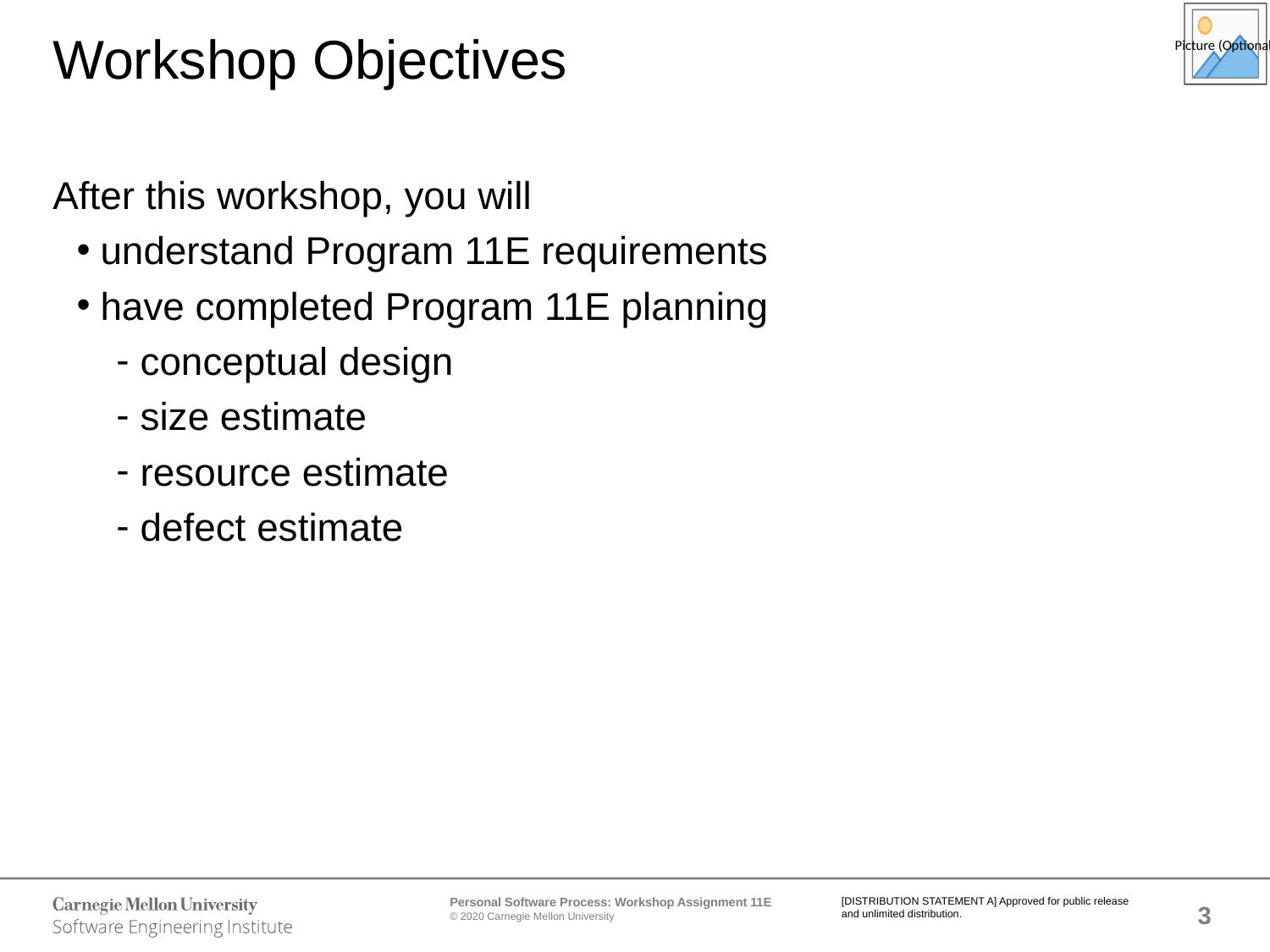

# Workshop Objectives
After this workshop, you will
understand Program 11E requirements
have completed Program 11E planning
conceptual design
size estimate
resource estimate
defect estimate